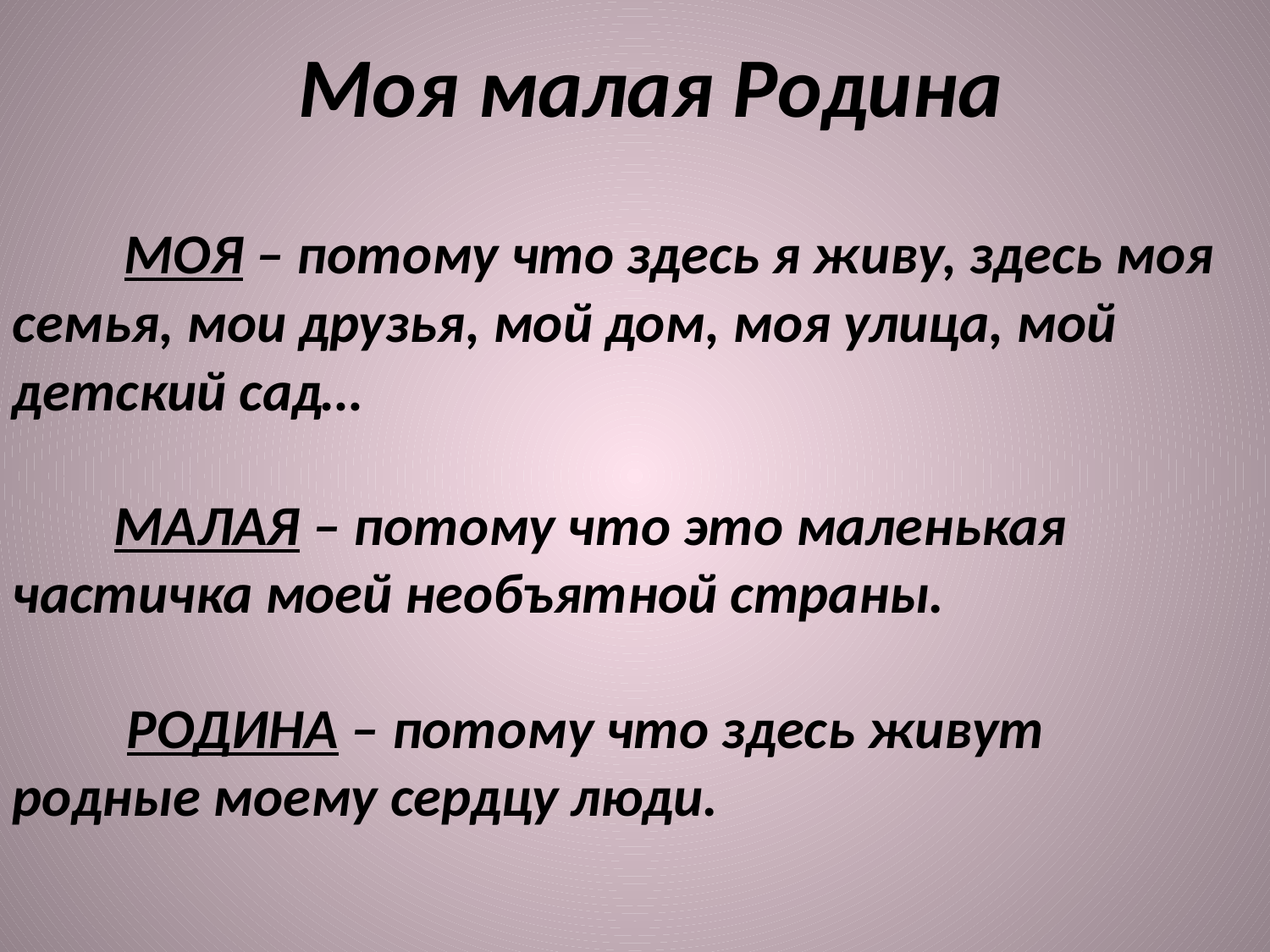

Моя малая Родина

        МОЯ – потому что здесь я живу, здесь моя семья, мои друзья, мой дом, моя улица, мой детский сад…

        МАЛАЯ – потому что это маленькая частичка моей необъятной страны.

         РОДИНА – потому что здесь живут родные моему сердцу люди.